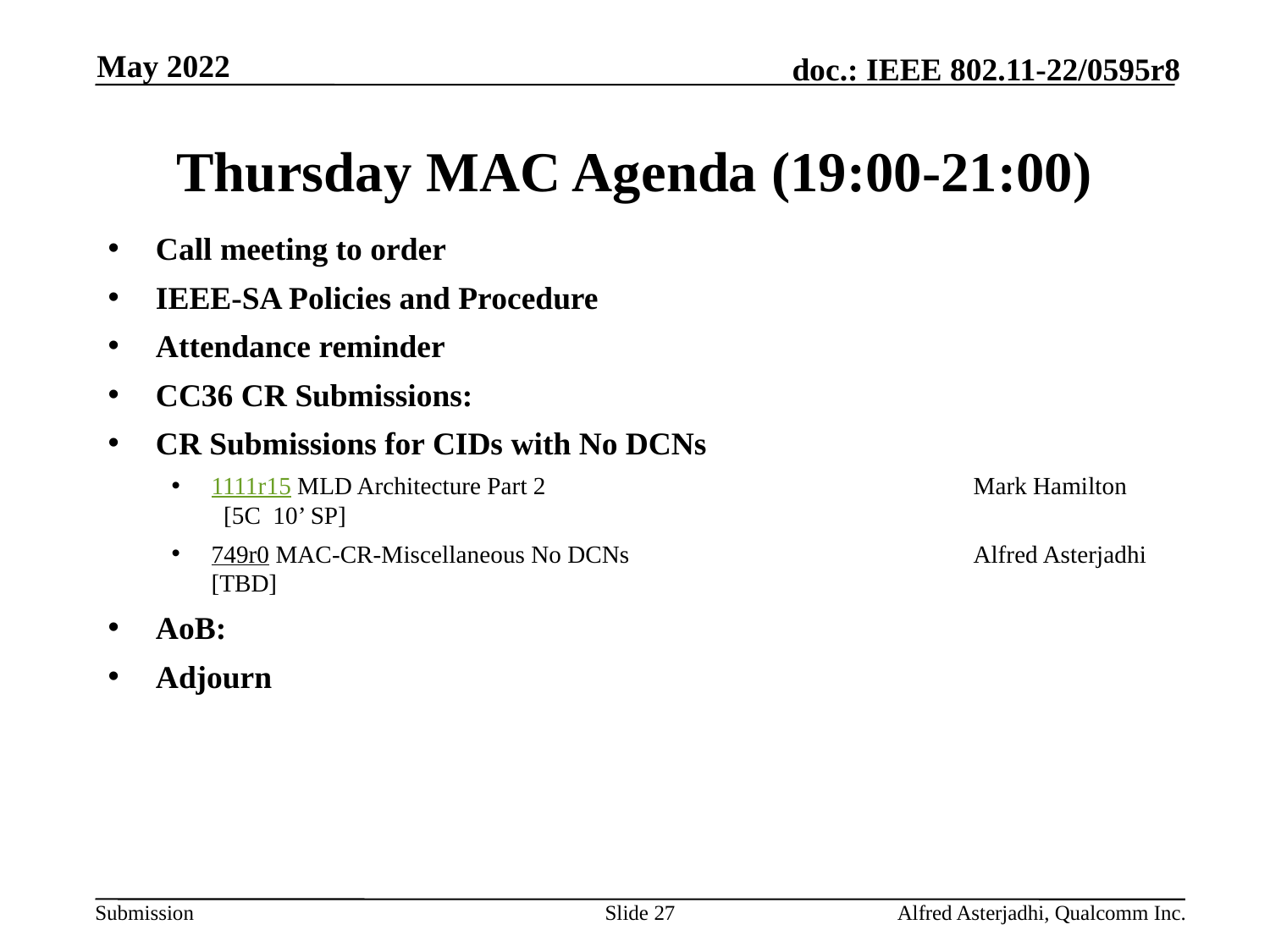

May 2022
# Thursday MAC Agenda (19:00-21:00)
Call meeting to order
IEEE-SA Policies and Procedure
Attendance reminder
CC36 CR Submissions:
CR Submissions for CIDs with No DCNs
1111r15 MLD Architecture Part 2				Mark Hamilton        [5C  10’ SP]
749r0 MAC-CR-Miscellaneous No DCNs			Alfred Asterjadhi   [TBD]
AoB:
Adjourn
Slide 27
Alfred Asterjadhi, Qualcomm Inc.